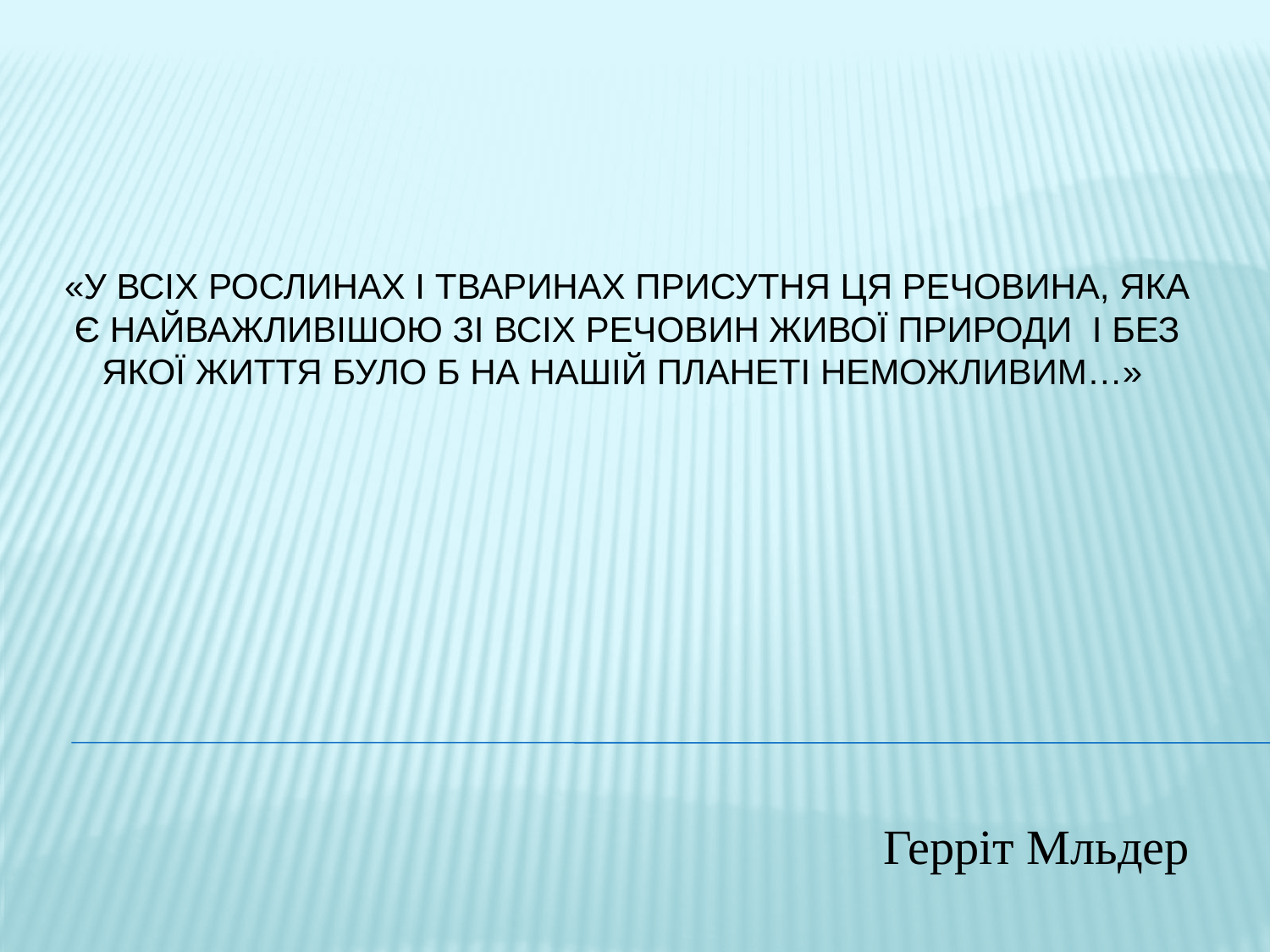

# «У всіх рослинах і тваринах присутня ця речовина, яка є найважливішою зі всіх речовин живої природи  і без якої життя було б на нашій планеті неможливим…»
Герріт Мльдер